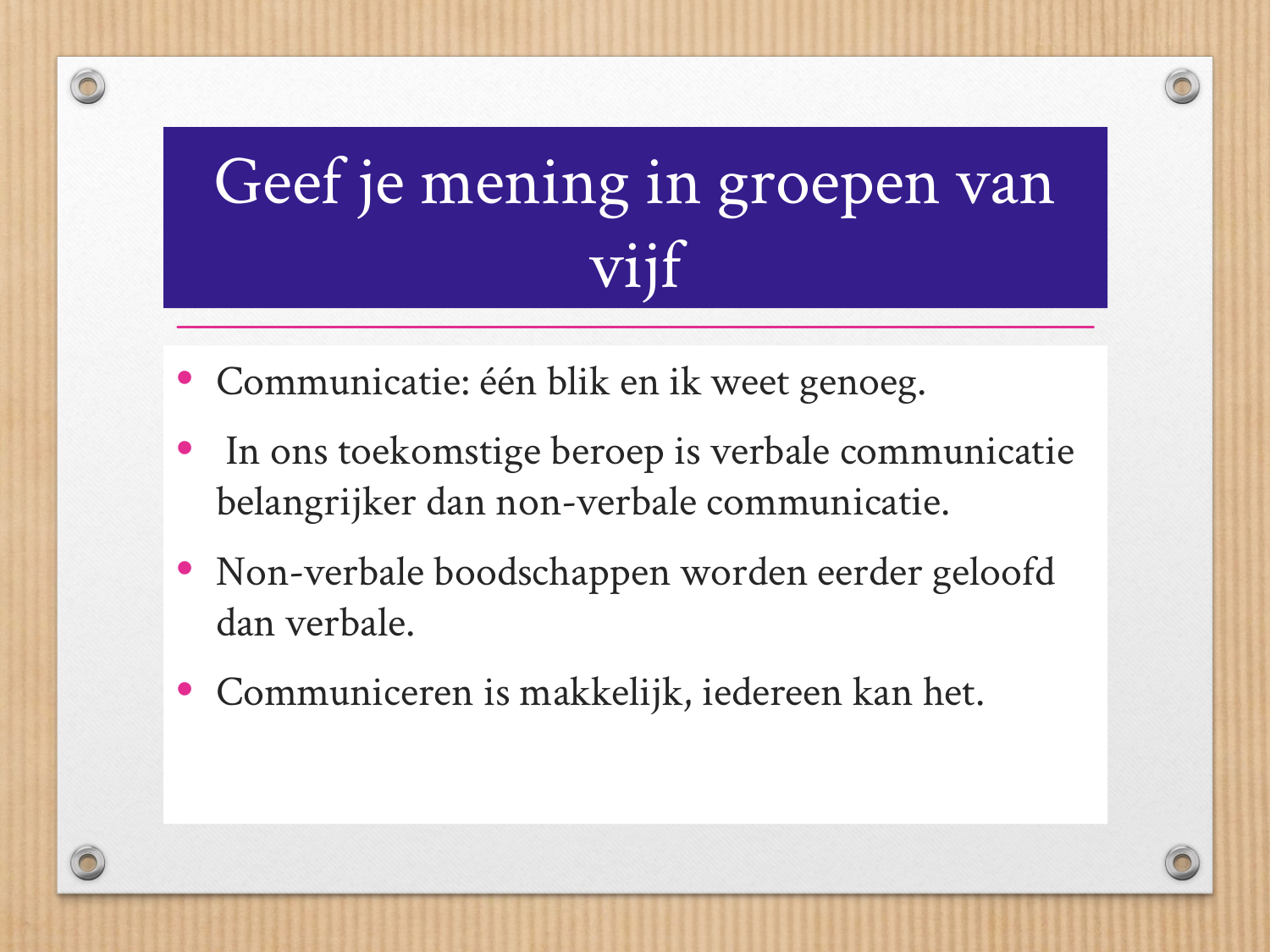

# Geef je mening in groepen van vijf
Communicatie: één blik en ik weet genoeg.
 In ons toekomstige beroep is verbale communicatie belangrijker dan non-verbale communicatie.
Non-verbale boodschappen worden eerder geloofd dan verbale.
Communiceren is makkelijk, iedereen kan het.
Deze foto van Onbekende auteur is gelicentieerd onder CC BY